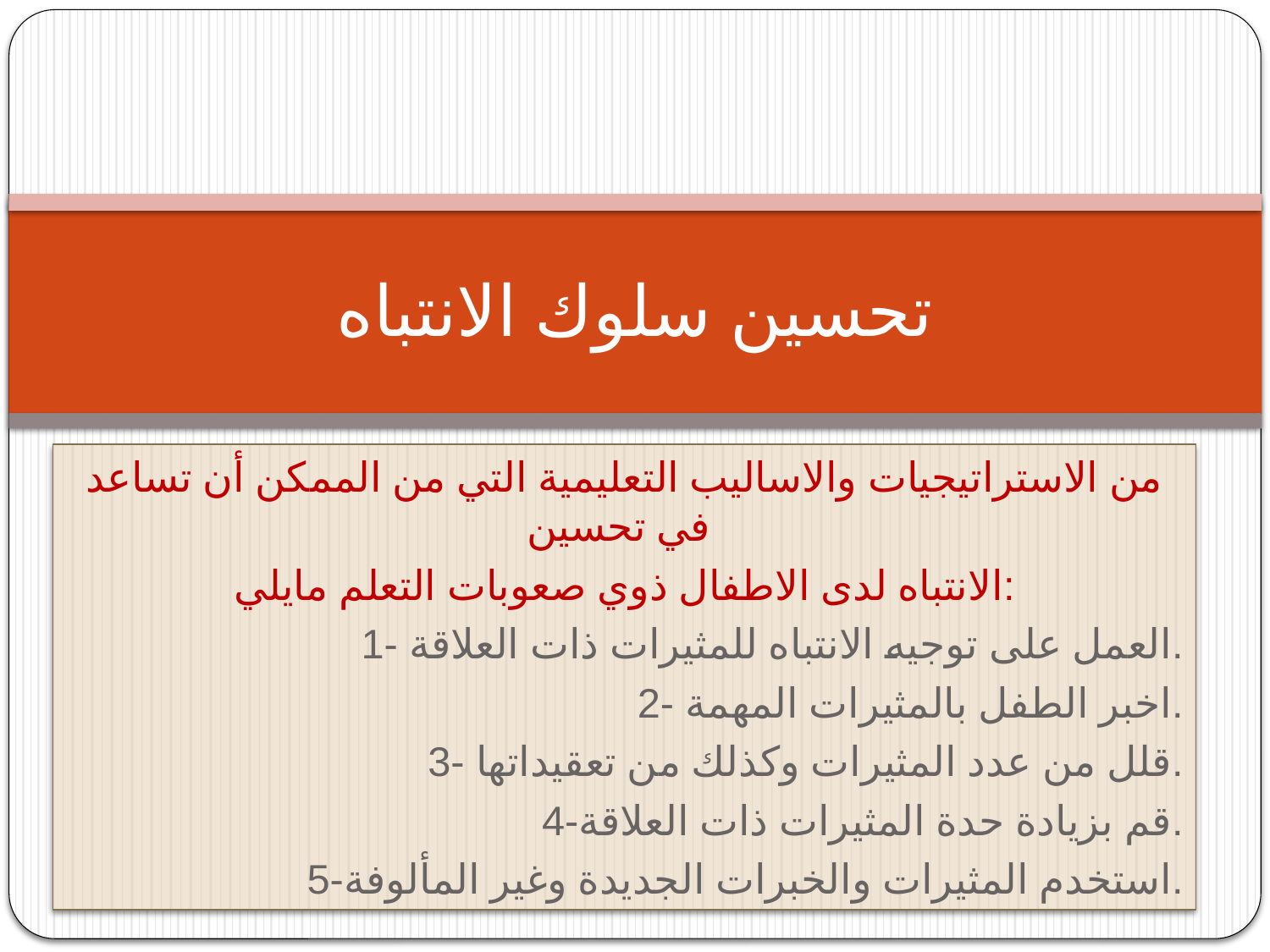

# تحسين سلوك الانتباه
من الاستراتيجيات والاساليب التعليمية التي من الممكن أن تساعد في تحسين
الانتباه لدى الاطفال ذوي صعوبات التعلم مايلي:
1- العمل على توجيه الانتباه للمثيرات ذات العلاقة.
2- اخبر الطفل بالمثيرات المهمة.
3- قلل من عدد المثيرات وكذلك من تعقيداتها.
4-قم بزيادة حدة المثيرات ذات العلاقة.
5-استخدم المثيرات والخبرات الجديدة وغير المألوفة.